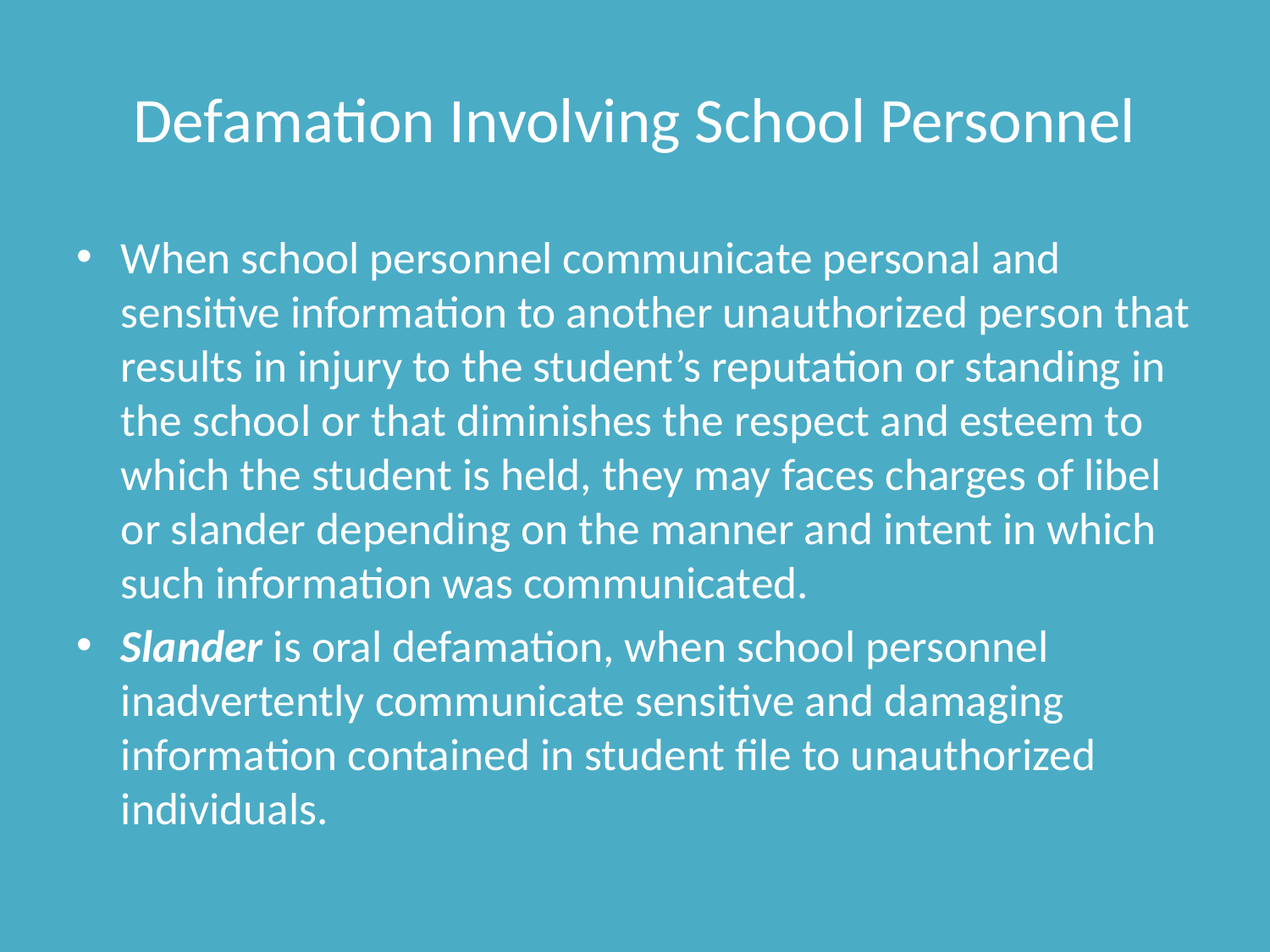

# Defamation Involving School Personnel
When school personnel communicate personal and sensitive information to another unauthorized person that results in injury to the student’s reputation or standing in the school or that diminishes the respect and esteem to which the student is held, they may faces charges of libel or slander depending on the manner and intent in which such information was communicated.
Slander is oral defamation, when school personnel inadvertently communicate sensitive and damaging information contained in student file to unauthorized individuals.